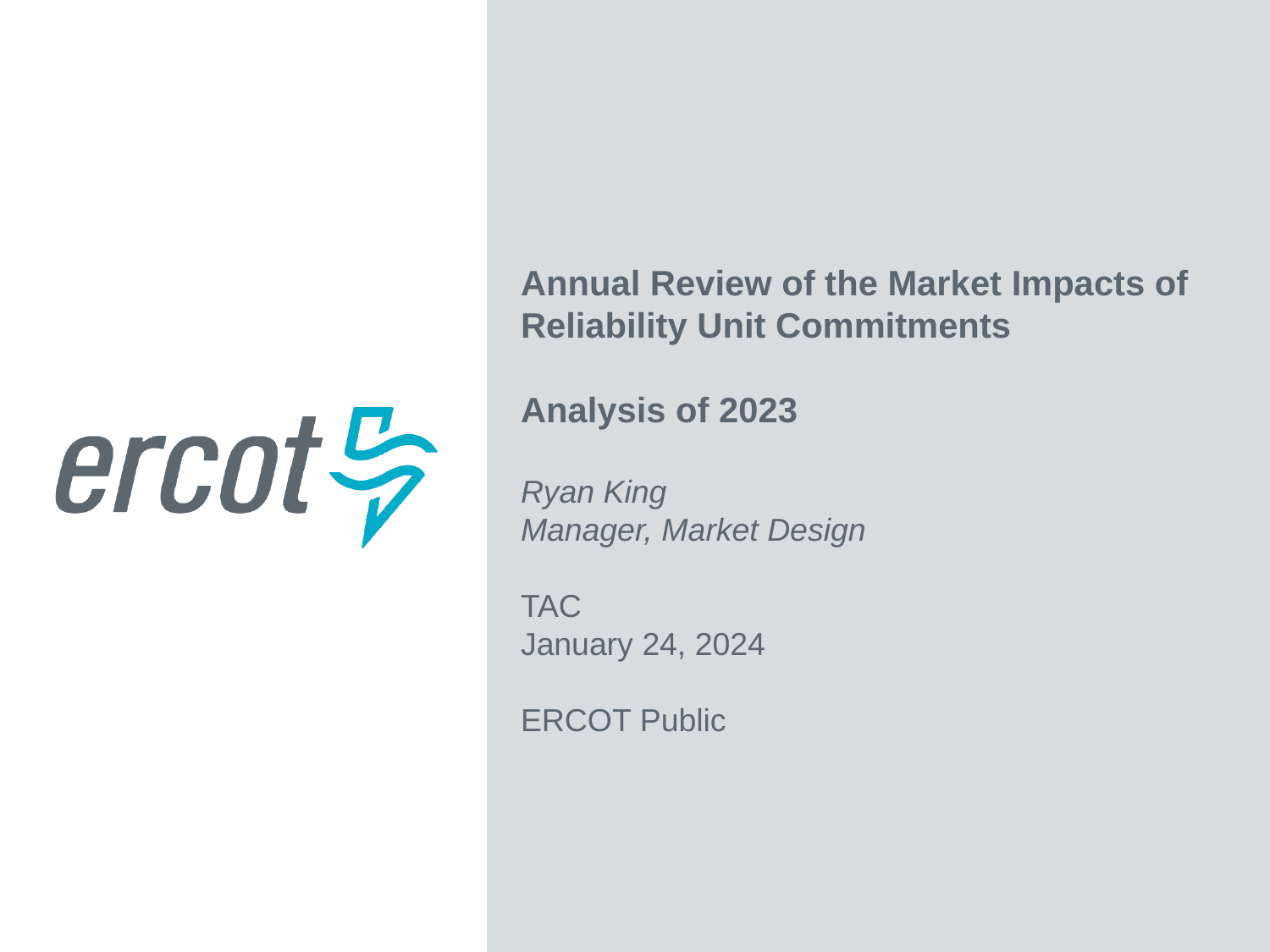

Annual Review of the Market Impacts of Reliability Unit Commitments

Analysis of 2023

Ryan King
Manager, Market Design

TAC
January 24, 2024

ERCOT Public